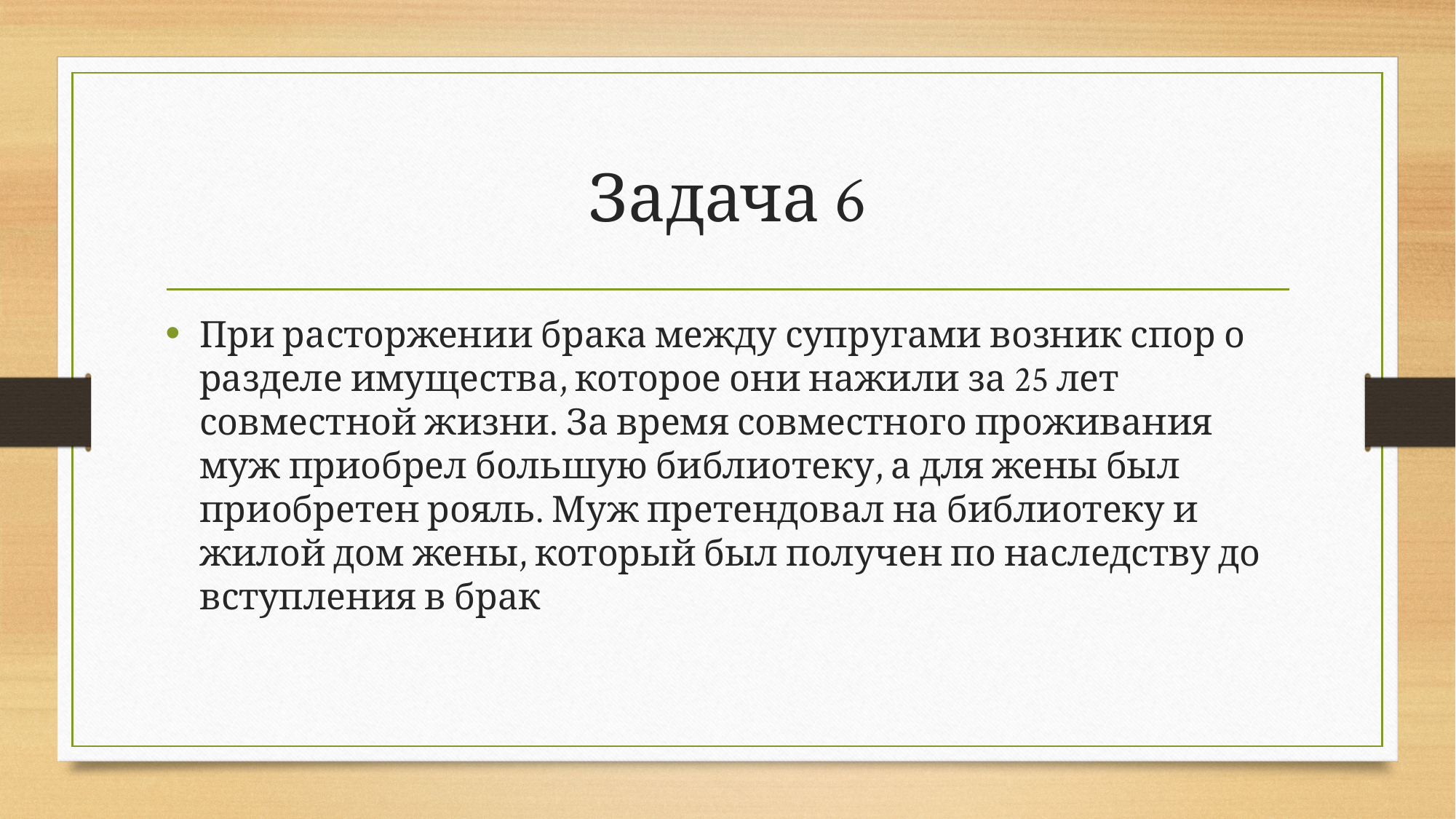

# Задача 6
При расторжении брака между супругами возник спор о разделе имущества, которое они нажили за 25 лет совместной жизни. За время совместного проживания муж приобрел большую библиотеку, а для жены был приобретен рояль. Муж претендовал на библиотеку и жилой дом жены, который был получен по наследству до вступления в брак